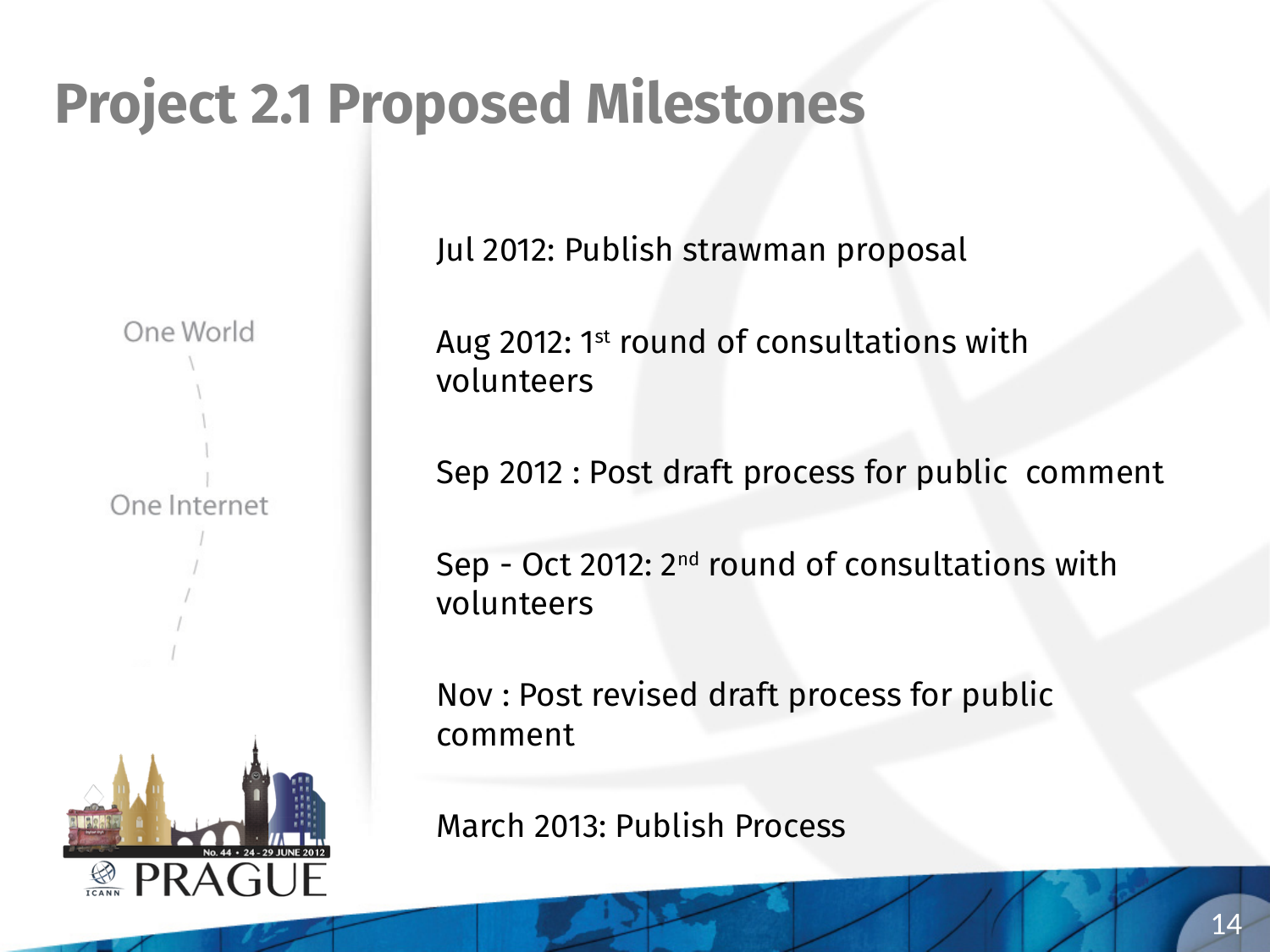

# Project 2.1 Proposed Milestones
Jul 2012: Publish strawman proposal

Aug 2012: 1st round of consultations with 	volunteers

Sep 2012 : Post draft process for public 	comment

Sep - Oct 2012: 2nd round of consultations with volunteers

Nov : Post revised draft process for public 	comment

March 2013: Publish Process
14